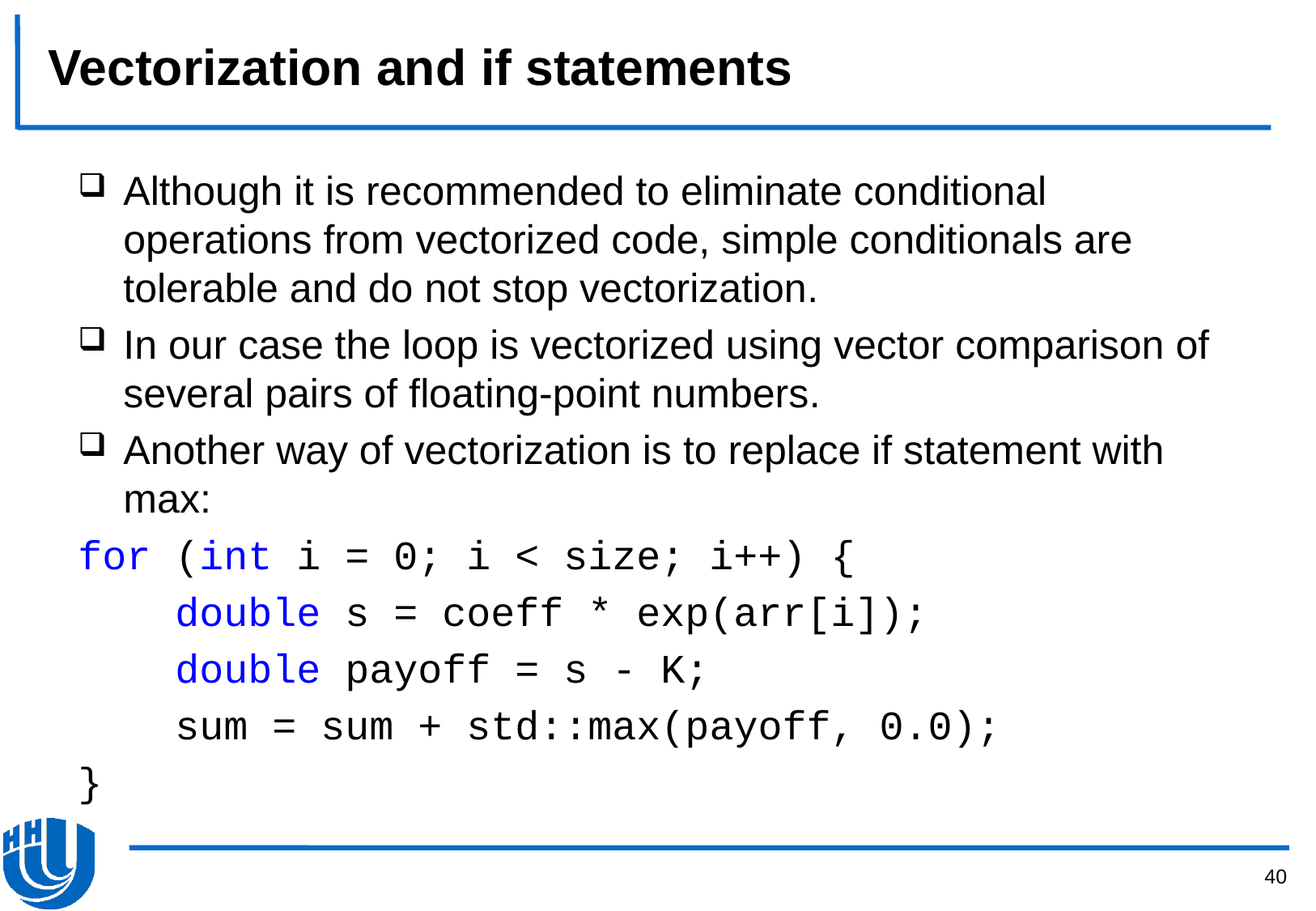

# Vectorization and if statements
Although it is recommended to eliminate conditional operations from vectorized code, simple conditionals are tolerable and do not stop vectorization.
In our case the loop is vectorized using vector comparison of several pairs of floating-point numbers.
Another way of vectorization is to replace if statement with max:
for (int i = 0; i < size; i++) {
    double s = coeff * exp(arr[i]);
    double payoff = s - K;
    sum = sum + std::max(payoff, 0.0);
}